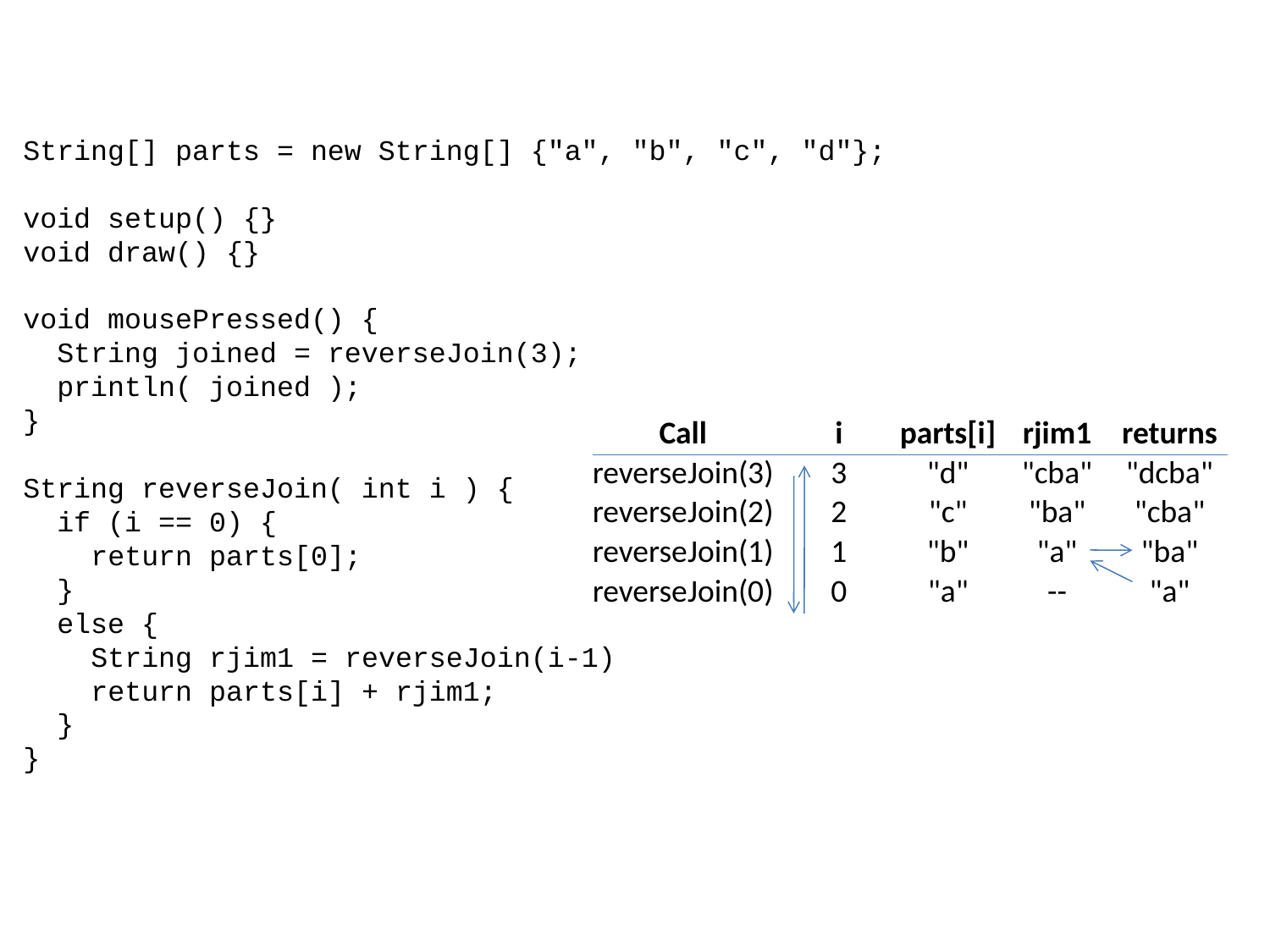

String[] parts = new String[] {"a", "b", "c", "d"};

void setup() {}
void draw() {}

void mousePressed() {
  String joined = reverseJoin(3);
  println( joined );
}

String reverseJoin( int i ) {
  if (i == 0) {
    return parts[0];
  }
  else {
    String rjim1 = reverseJoin(i-1)
    return parts[i] + rjim1;
  }
}
| Call | i | parts[i] | rjim1 | returns |
| --- | --- | --- | --- | --- |
| reverseJoin(3) | 3 | "d" | "cba" | "dcba" |
| reverseJoin(2) | 2 | "c" | "ba" | "cba" |
| reverseJoin(1) | 1 | "b" | "a" | "ba" |
| reverseJoin(0) | 0 | "a" | -- | "a" |